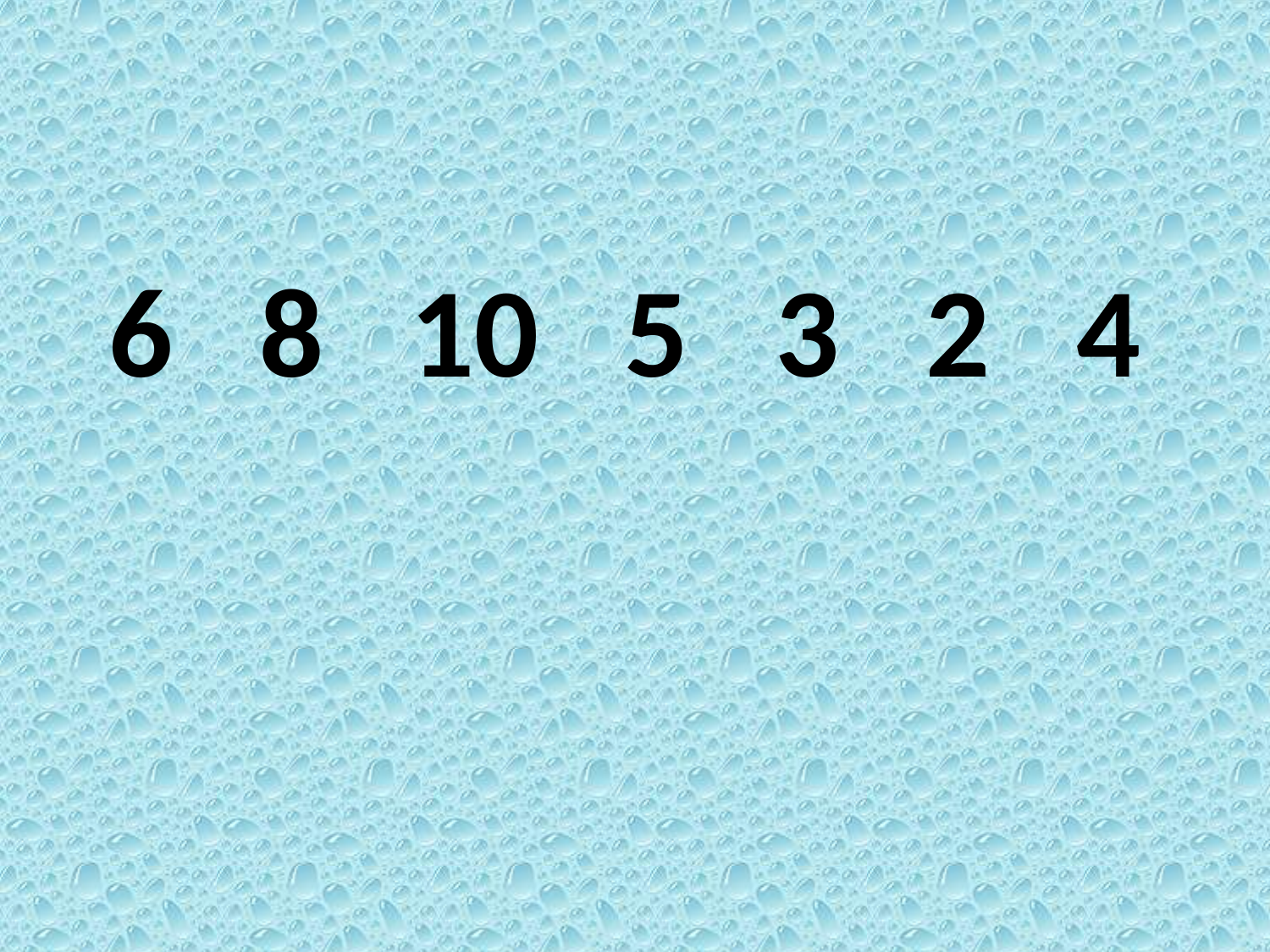

# 6   8   10   5   3   2   4